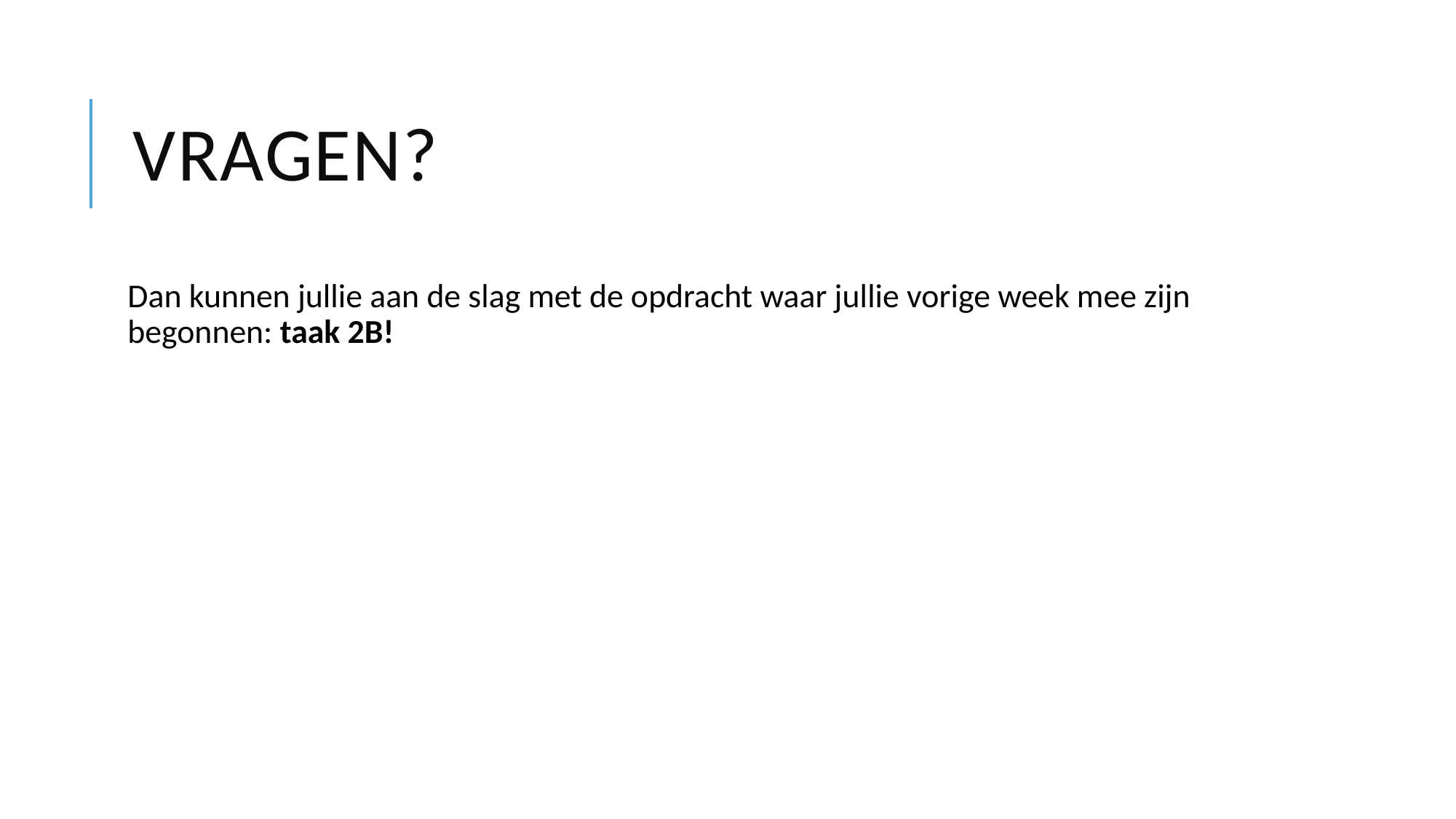

# Vragen?
Dan kunnen jullie aan de slag met de opdracht waar jullie vorige week mee zijn begonnen: taak 2B!